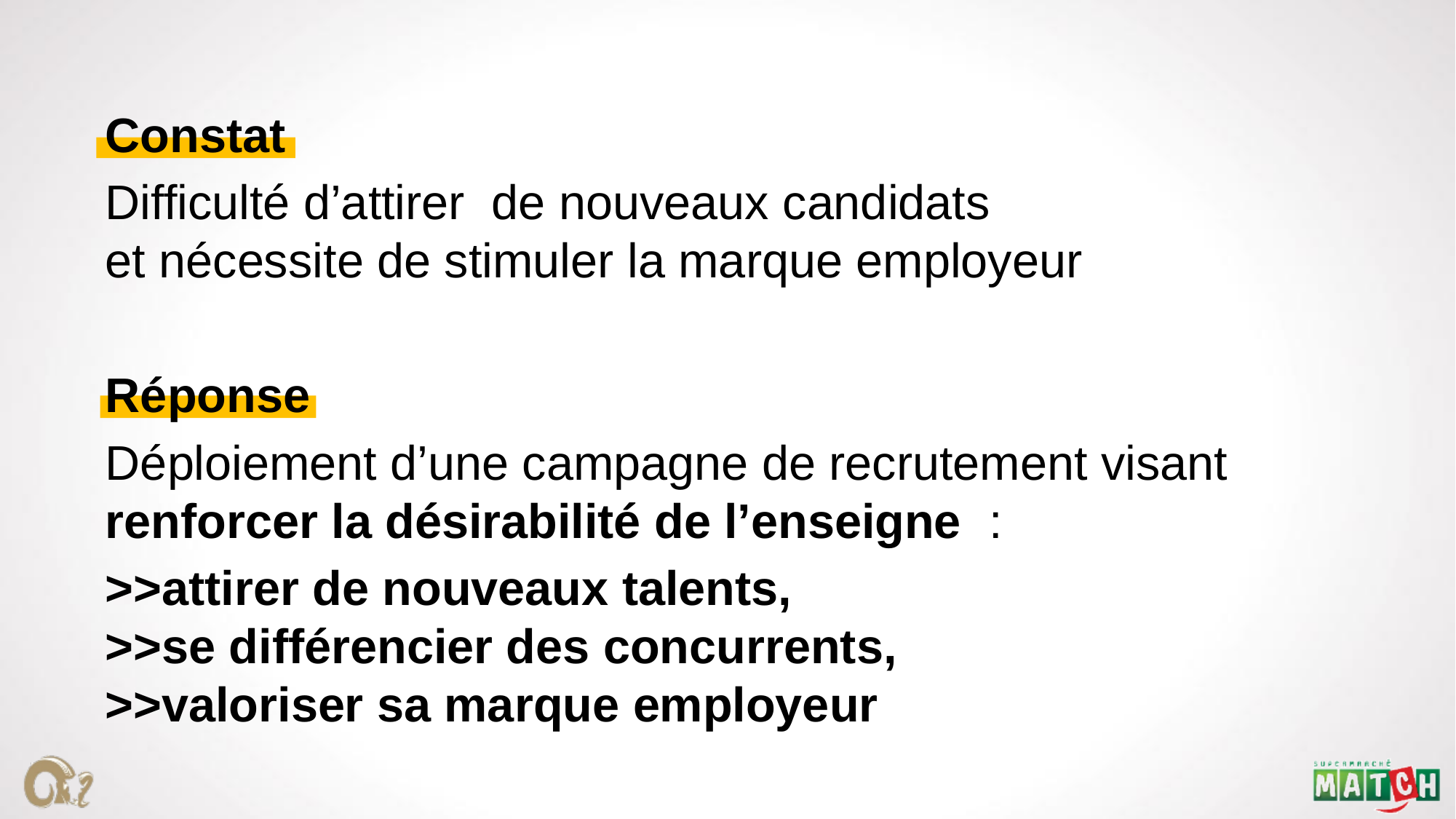

Constat
Difficulté d’attirer  de nouveaux candidats
et nécessite de stimuler la marque employeur

Réponse
Déploiement d’une campagne de recrutement visant renforcer la désirabilité de l’enseigne  :
>>attirer de nouveaux talents,
>>se différencier des concurrents,
>>valoriser sa marque employeur